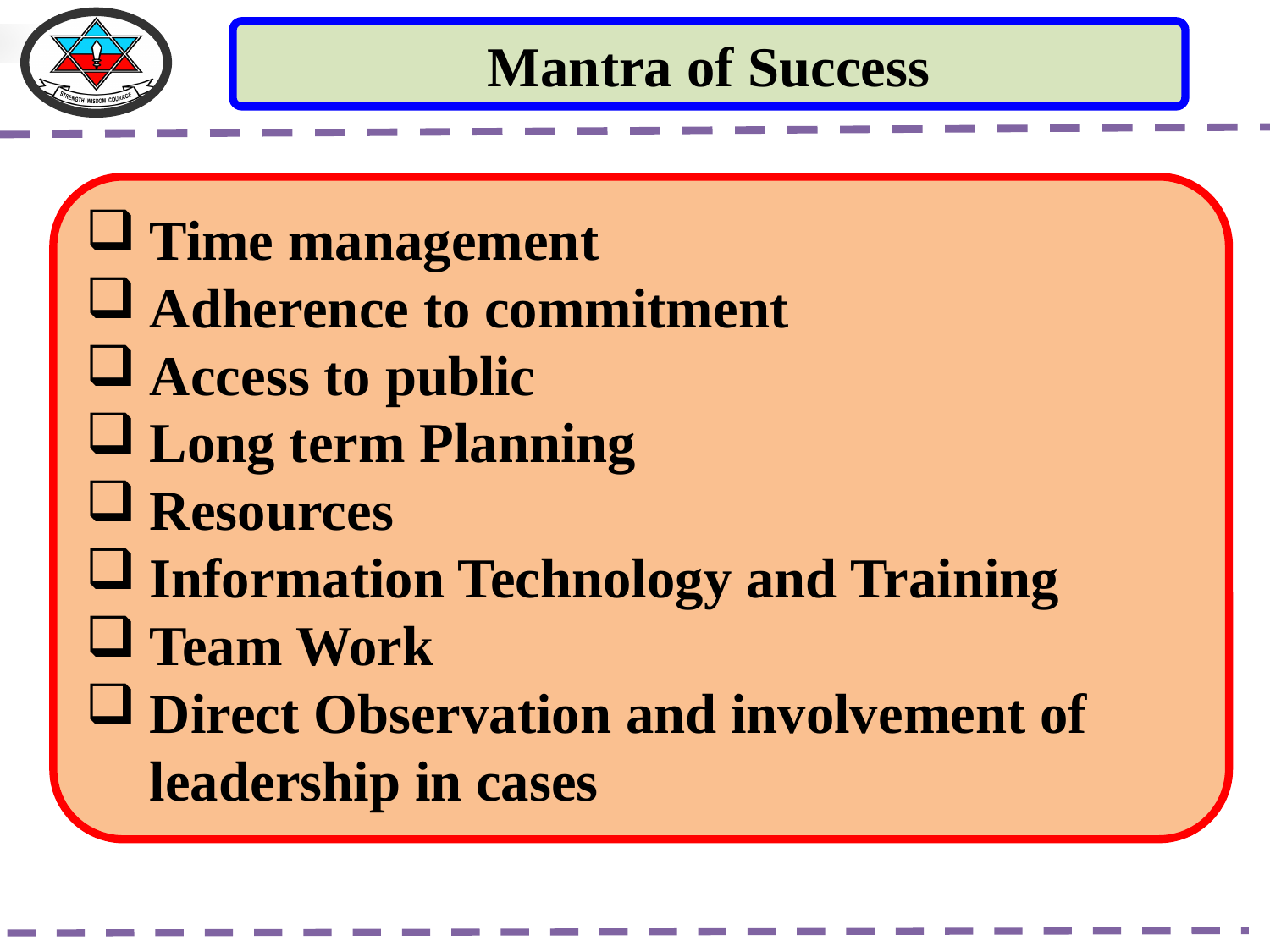

Mantra of Success
Time management
Adherence to commitment
Access to public
Long term Planning
Resources
Information Technology and Training
Team Work
Direct Observation and involvement of leadership in cases